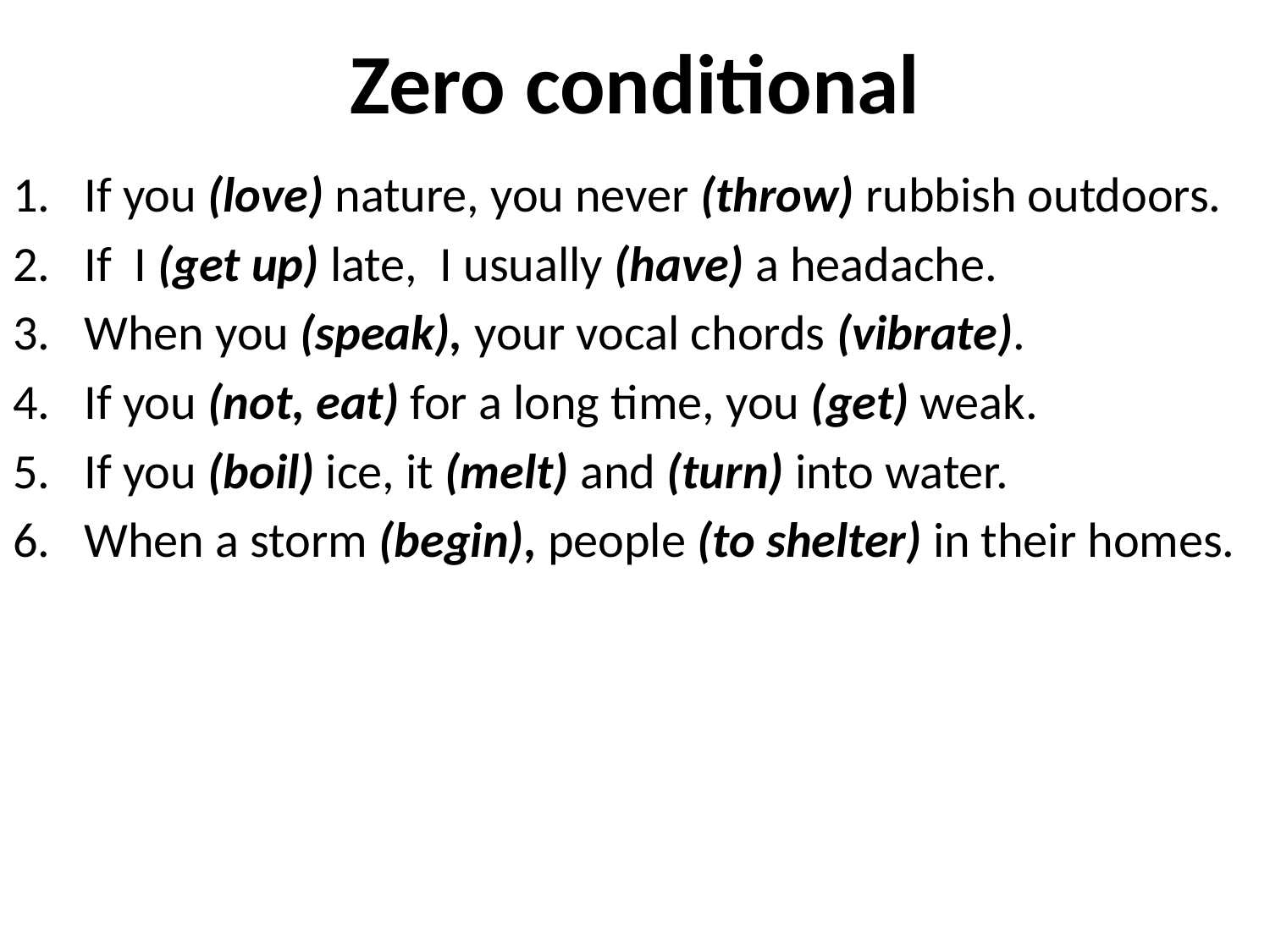

Zero conditional
If you (love) nature, you never (throw) rubbish outdoors.
If  I (get up) late,  I usually (have) a headache.
When you (speak), your vocal chords (vibrate).
If you (not, eat) for a long time, you (get) weak.
If you (boil) ice, it (melt) and (turn) into water.
When a storm (begin), people (to shelter) in their homes.